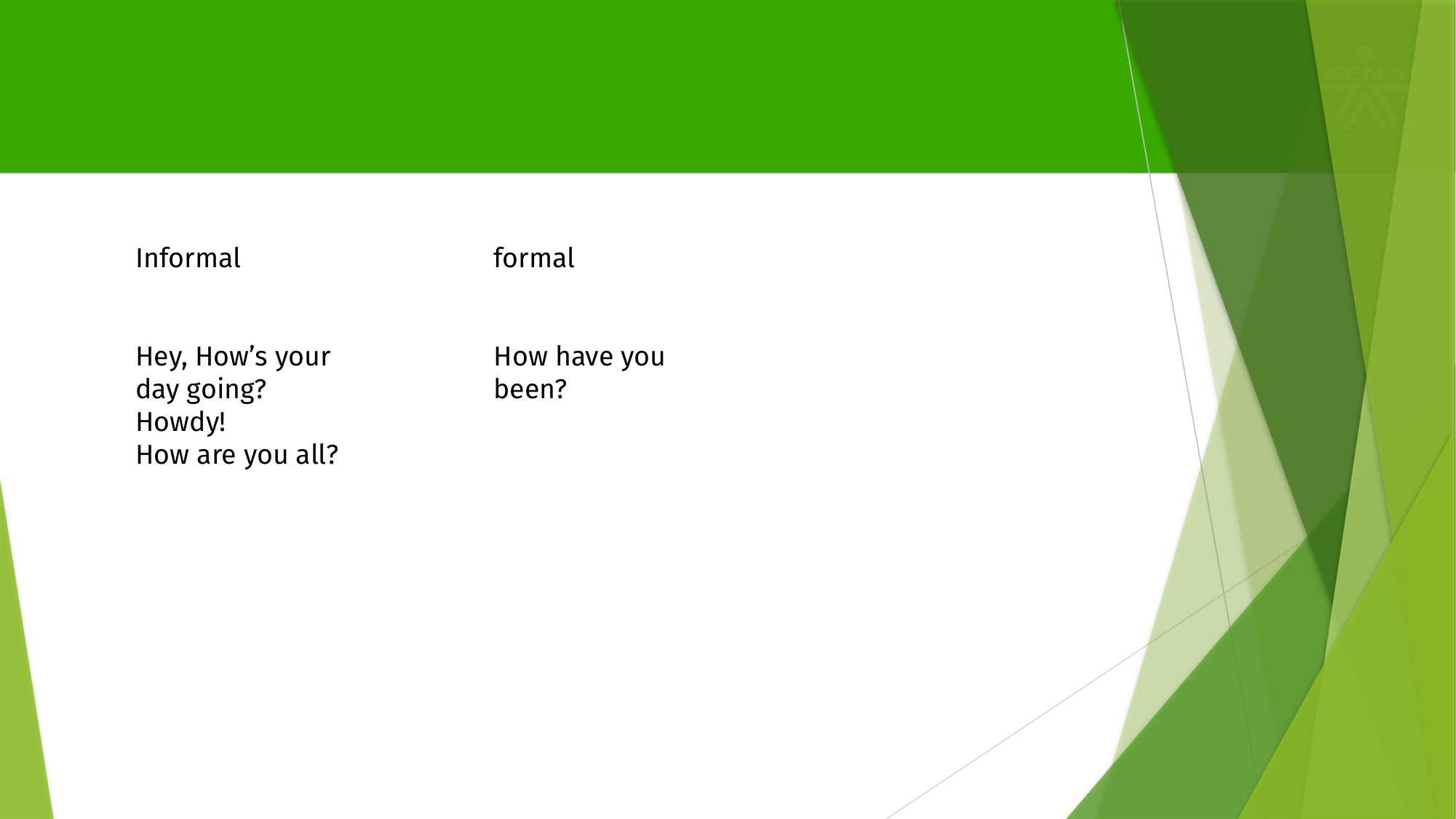

Informal

Hey, How’s your day going?
Howdy!
How are you all?

formal

How have you been?